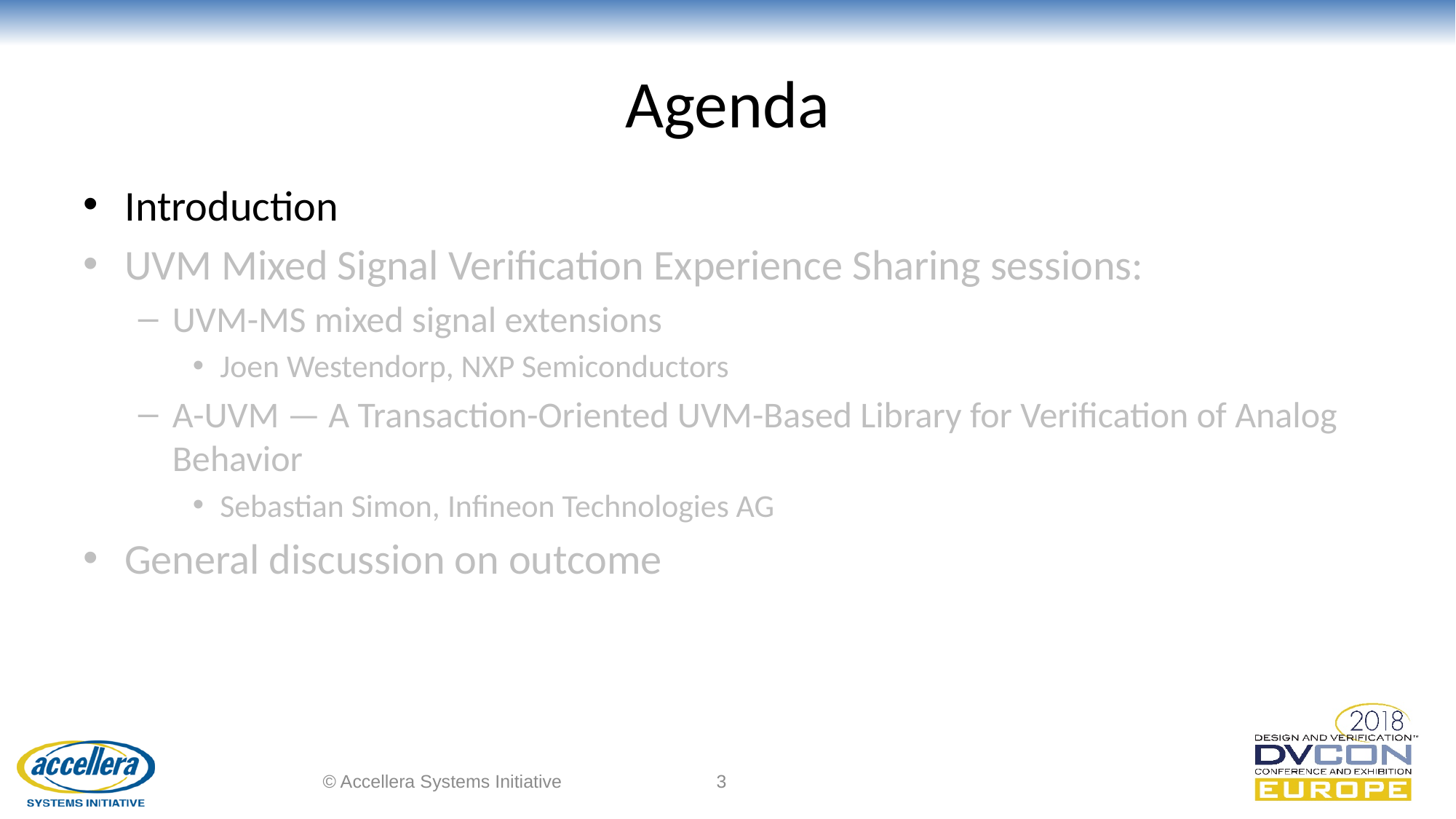

# Agenda
Introduction
UVM Mixed Signal Verification Experience Sharing sessions:
UVM-MS mixed signal extensions
Joen Westendorp, NXP Semiconductors
A-UVM — A Transaction-Oriented UVM-Based Library for Verification of Analog Behavior
Sebastian Simon, Infineon Technologies AG
General discussion on outcome

© Accellera Systems Initiative
3